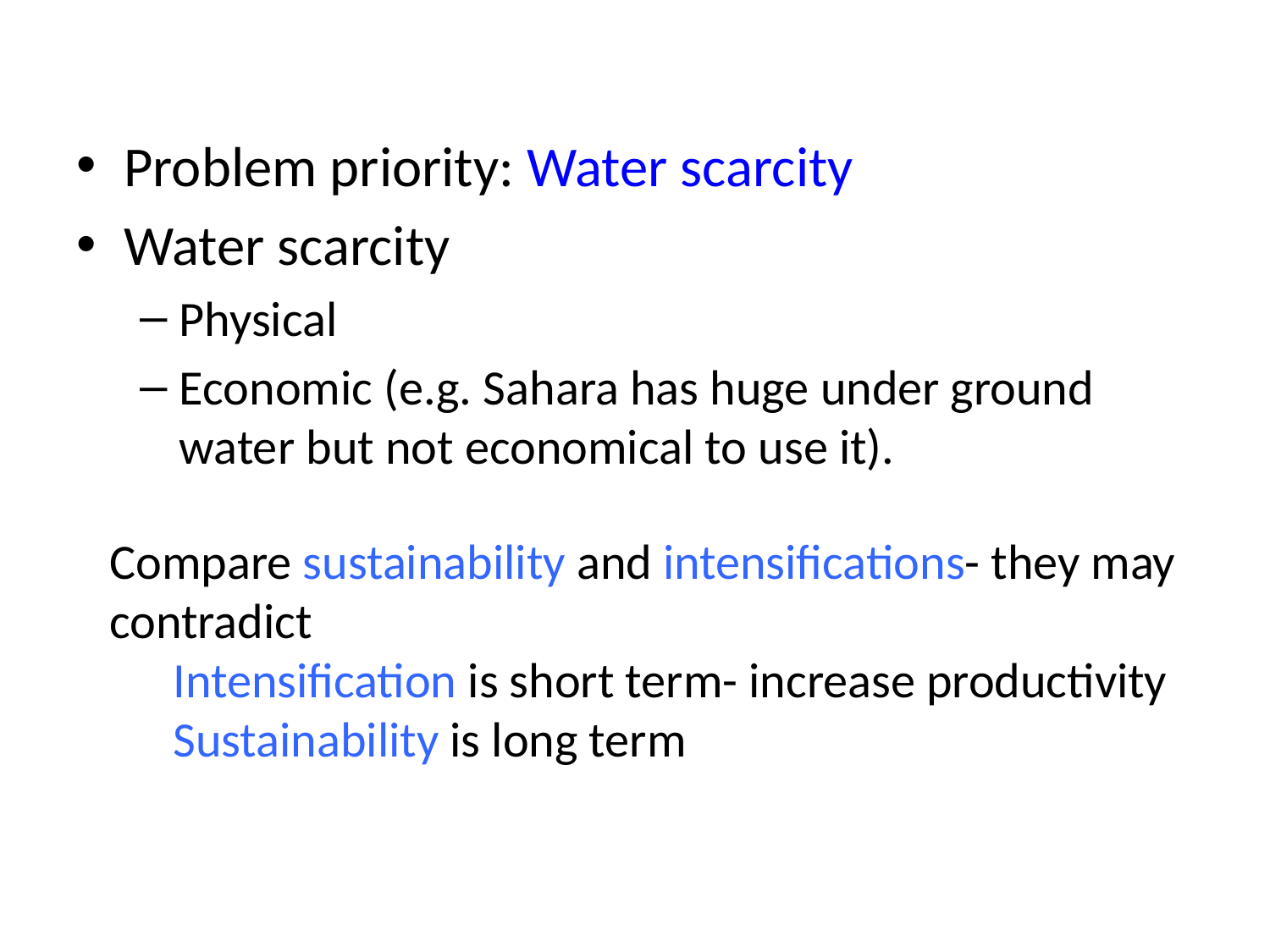

Problem priority: Water scarcity
Water scarcity
Physical
Economic (e.g. Sahara has huge under ground water but not economical to use it).
Compare sustainability and intensifications- they may contradict
Intensification is short term- increase productivity
Sustainability is long term